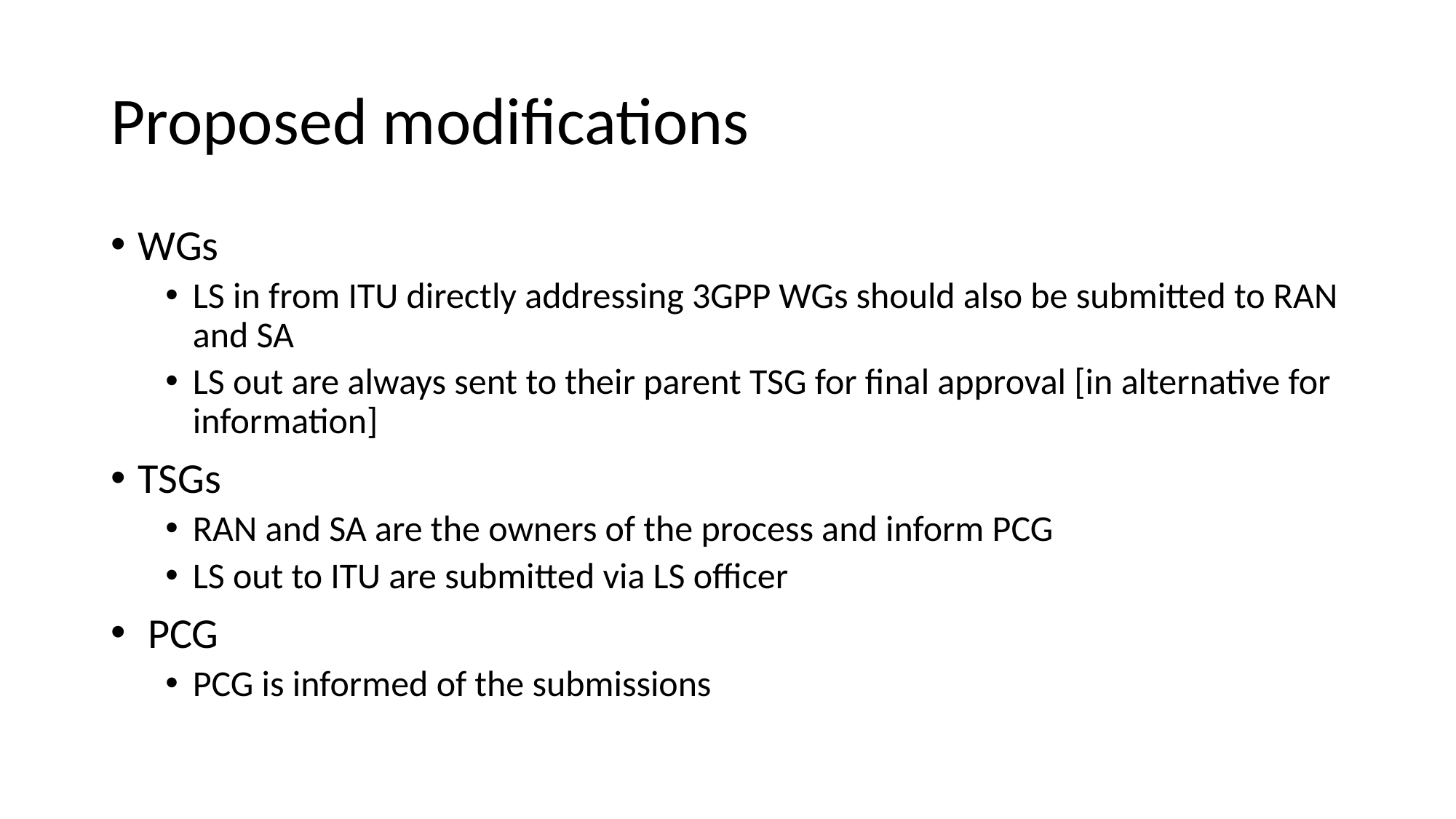

# Proposed modifications
WGs
LS in from ITU directly addressing 3GPP WGs should also be submitted to RAN and SA
LS out are always sent to their parent TSG for final approval [in alternative for information]
TSGs
RAN and SA are the owners of the process and inform PCG
LS out to ITU are submitted via LS officer
 PCG
PCG is informed of the submissions